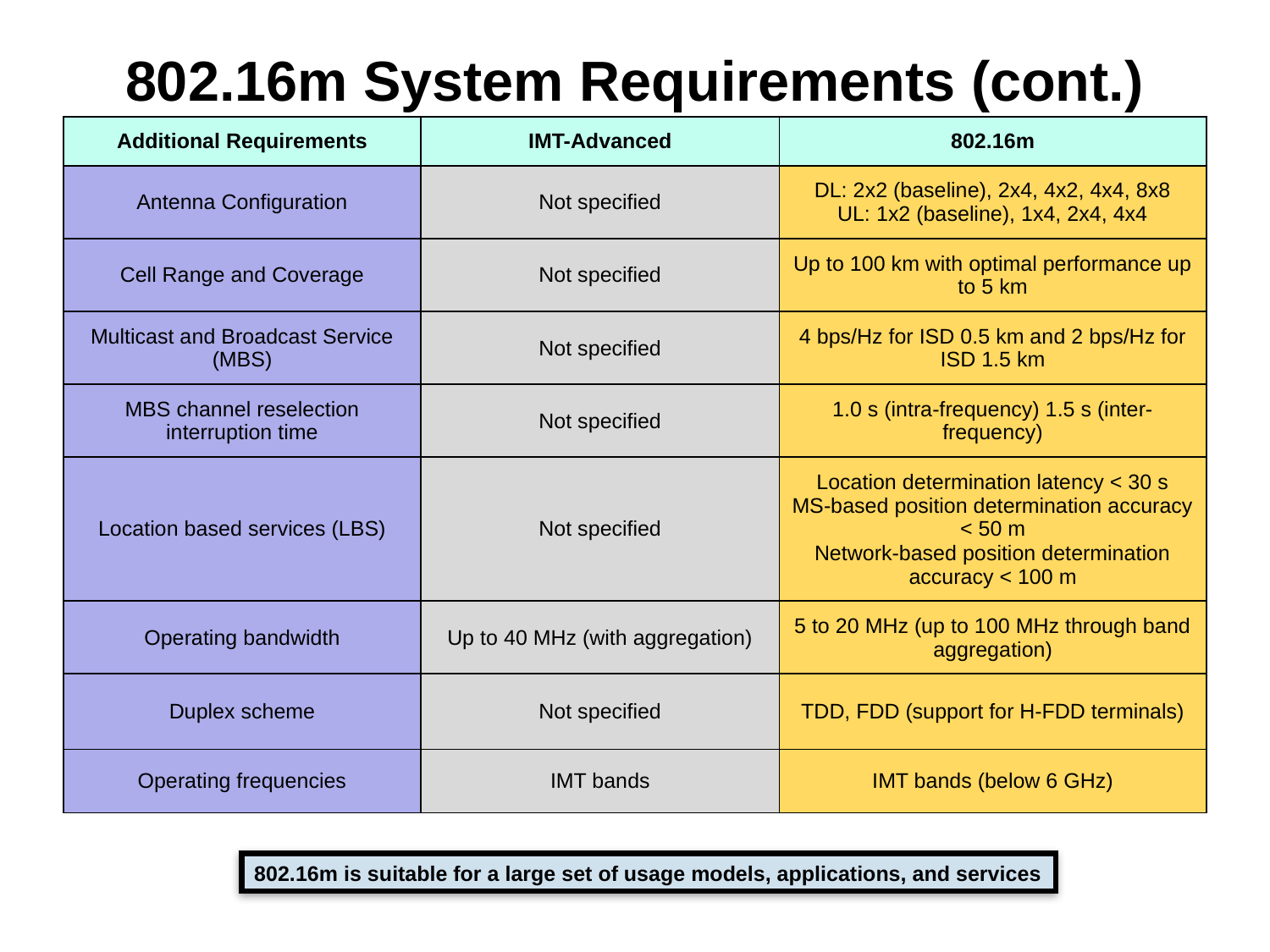

# 802.16m System Requirements (cont.)
| Additional Requirements | IMT-Advanced | 802.16m |
| --- | --- | --- |
| Antenna Configuration | Not specified | DL: 2x2 (baseline), 2x4, 4x2, 4x4, 8x8 UL: 1x2 (baseline), 1x4, 2x4, 4x4 |
| Cell Range and Coverage | Not specified | Up to 100 km with optimal performance up to 5 km |
| Multicast and Broadcast Service (MBS) | Not specified | 4 bps/Hz for ISD 0.5 km and 2 bps/Hz for ISD 1.5 km |
| MBS channel reselection interruption time | Not specified | 1.0 s (intra-frequency) 1.5 s (inter-frequency) |
| Location based services (LBS) | Not specified | Location determination latency < 30 s MS-based position determination accuracy < 50 m Network-based position determination accuracy < 100 m |
| Operating bandwidth | Up to 40 MHz (with aggregation) | 5 to 20 MHz (up to 100 MHz through band aggregation) |
| Duplex scheme | Not specified | TDD, FDD (support for H-FDD terminals) |
| Operating frequencies | IMT bands | IMT bands (below 6 GHz) |

802.16m is suitable for a large set of usage models, applications, and services